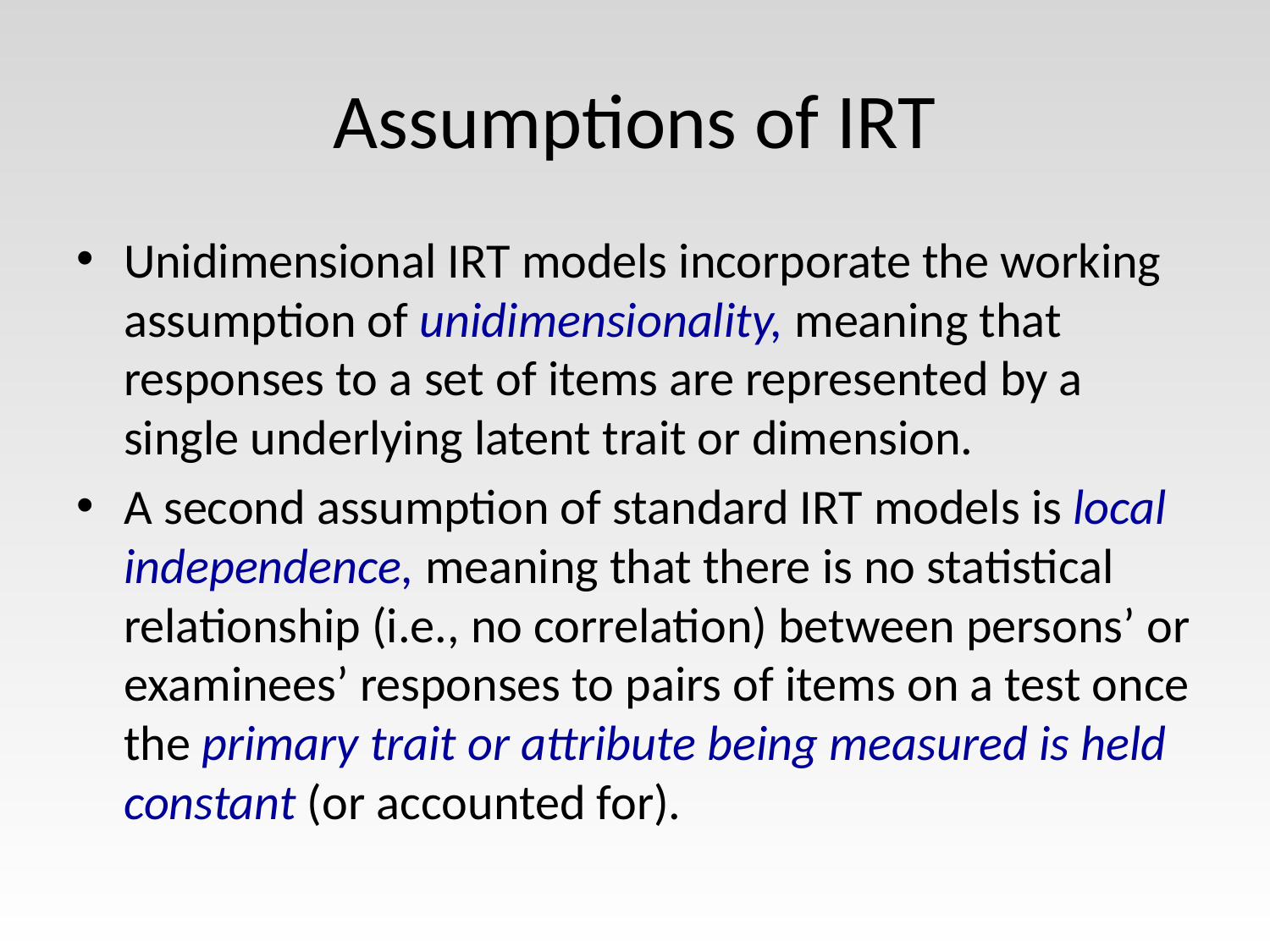

# Assumptions of IRT
Unidimensional IRT models incorporate the working assumption of unidimensionality, meaning that responses to a set of items are represented by a single underlying latent trait or dimension.
A second assumption of standard IRT models is local independence, meaning that there is no statistical relationship (i.e., no correlation) between persons’ or examinees’ responses to pairs of items on a test once the primary trait or attribute being measured is held constant (or accounted for).